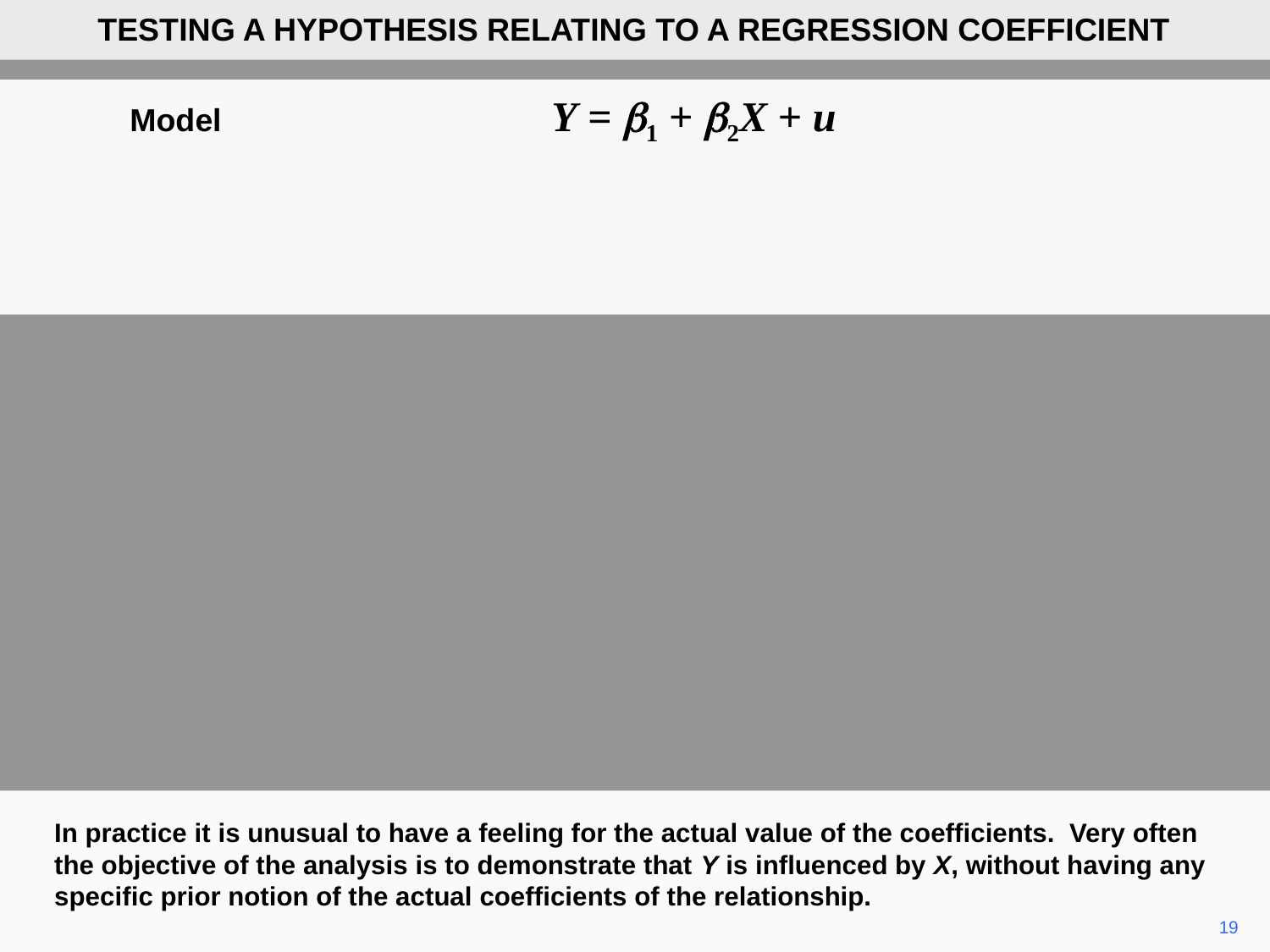

TESTING A HYPOTHESIS RELATING TO A REGRESSION COEFFICIENT

	Model                                      Y = β1 + β2X + u

In practice it is unusual to have a feeling for the actual value of the coefficients.  Very often the objective of the analysis is to demonstrate that Y is influenced by X, without having any specific prior notion of the actual coefficients of the relationship.
19